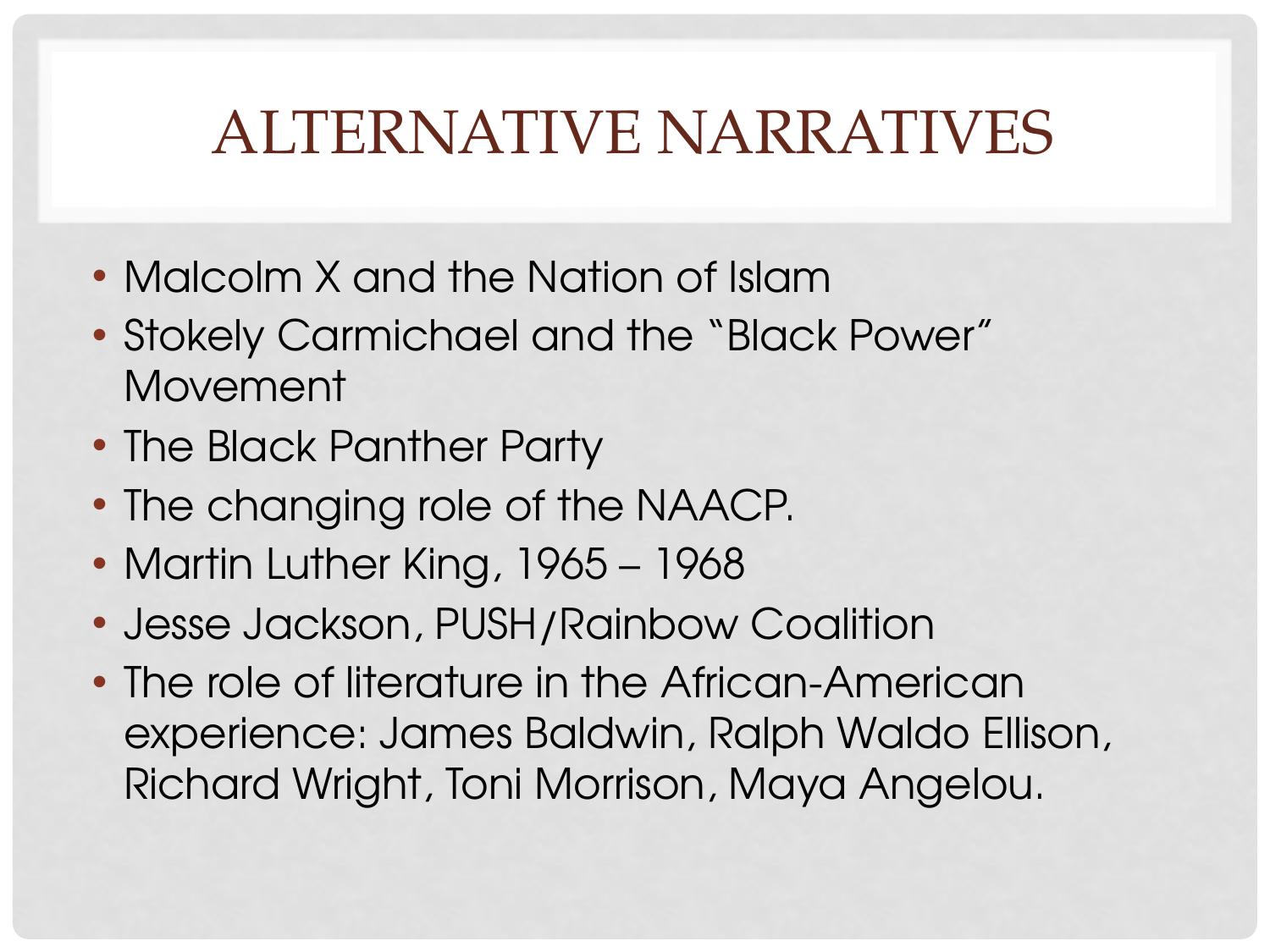

# Alternative narratives
Malcolm X and the Nation of Islam
Stokely Carmichael and the “Black Power” Movement
The Black Panther Party
The changing role of the NAACP.
Martin Luther King, 1965 – 1968
Jesse Jackson, PUSH/Rainbow Coalition
The role of literature in the African-American experience: James Baldwin, Ralph Waldo Ellison, Richard Wright, Toni Morrison, Maya Angelou.